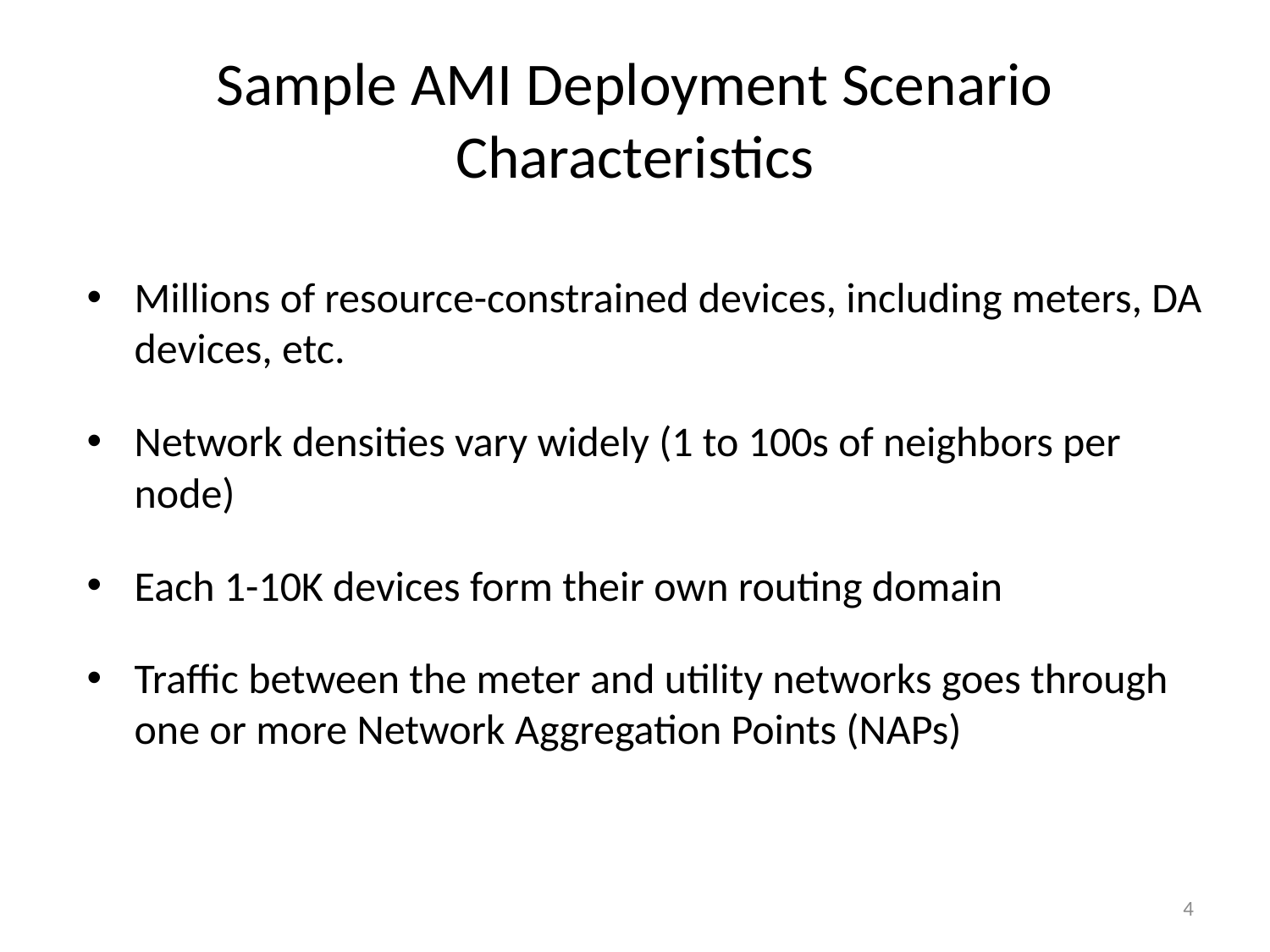

# Sample AMI Deployment Scenario Characteristics
Millions of resource-constrained devices, including meters, DA devices, etc.
Network densities vary widely (1 to 100s of neighbors per node)
Each 1-10K devices form their own routing domain
Traffic between the meter and utility networks goes through one or more Network Aggregation Points (NAPs)

4